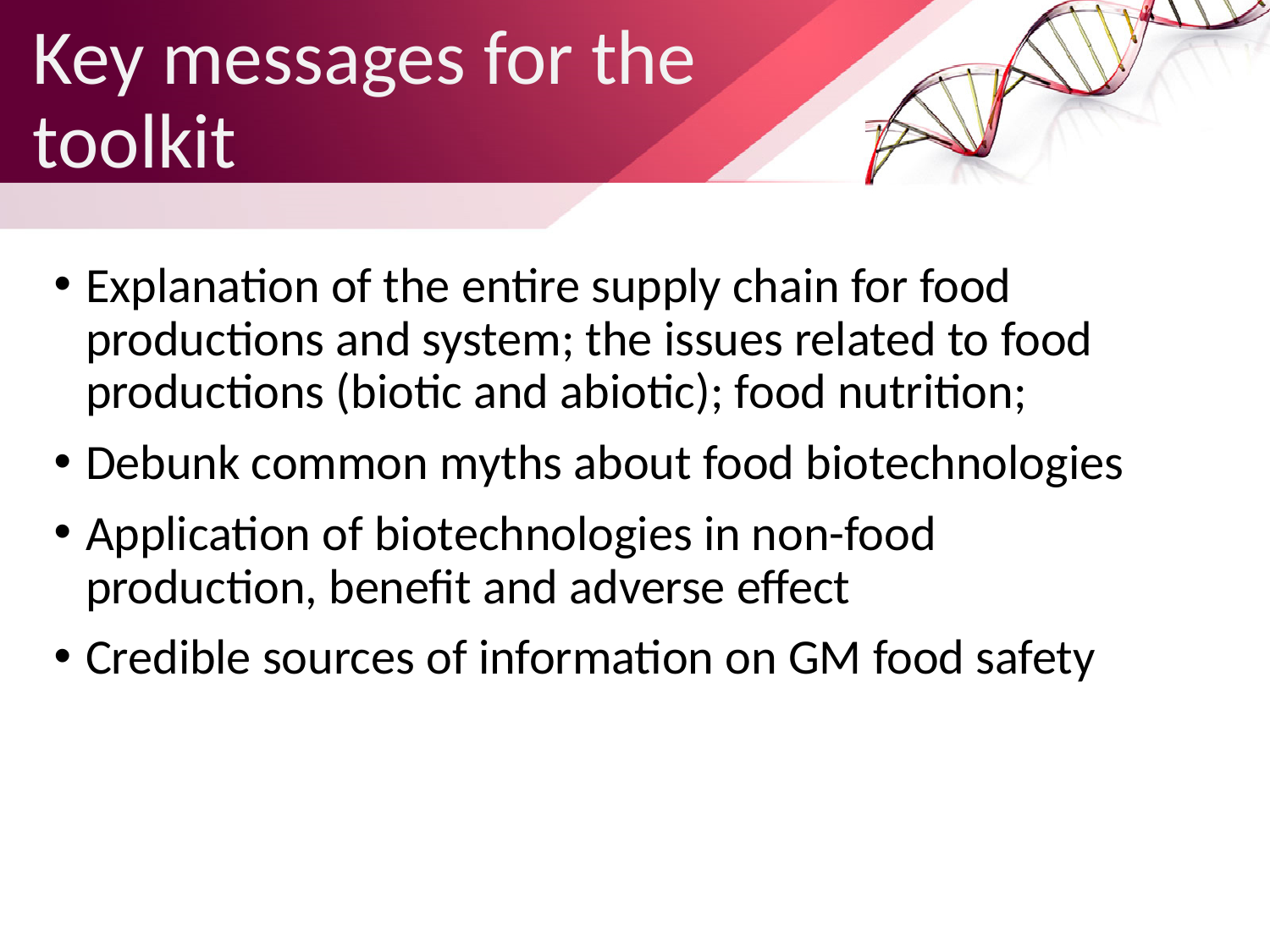

# Key messages for the toolkit
Explanation of the entire supply chain for food productions and system; the issues related to food productions (biotic and abiotic); food nutrition;
Debunk common myths about food biotechnologies
Application of biotechnologies in non-food production, benefit and adverse effect
Credible sources of information on GM food safety